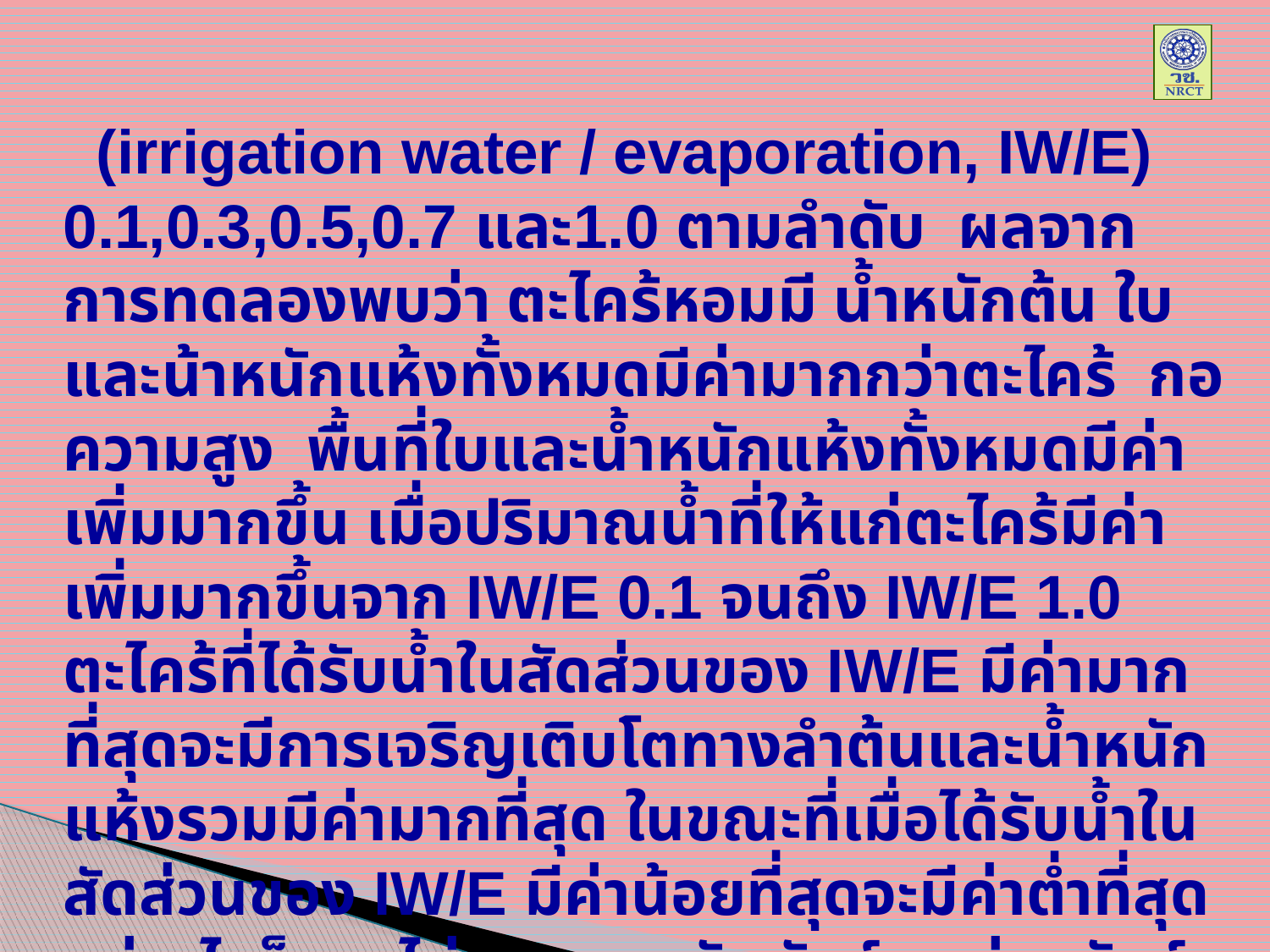

(irrigation water / evaporation, IW/E) 0.1,0.3,0.5,0.7 และ1.0 ตามลำดับ  ผลจากการทดลองพบว่า ตะไคร้หอมมี น้ำหนักต้น ใบและน้าหนักแห้งทั้งหมดมีค่ามากกว่าตะไคร้  กอความสูง  พื้นที่ใบและน้ำหนักแห้งทั้งหมดมีค่าเพิ่มมากขึ้น เมื่อปริมาณน้ำที่ให้แก่ตะไคร้มีค่าเพิ่มมากขึ้นจาก IW/E 0.1 จนถึง IW/E 1.0 ตะไคร้ที่ได้รับน้ำในสัดส่วนของ IW/E มีค่ามากที่สุดจะมีการเจริญเติบโตทางลำต้นและน้ำหนักแห้งรวมมีค่ามากที่สุด ในขณะที่เมื่อได้รับน้ำในสัดส่วนของ IW/E มีค่าน้อยที่สุดจะมีค่าต่ำที่สุด อย่างไรก็ตามไม่พบความสัมพันธ์ระหว่างพันธุ์ของตะไคร้กับปริมาณน้ำที่ให้แก่ตะไคร้